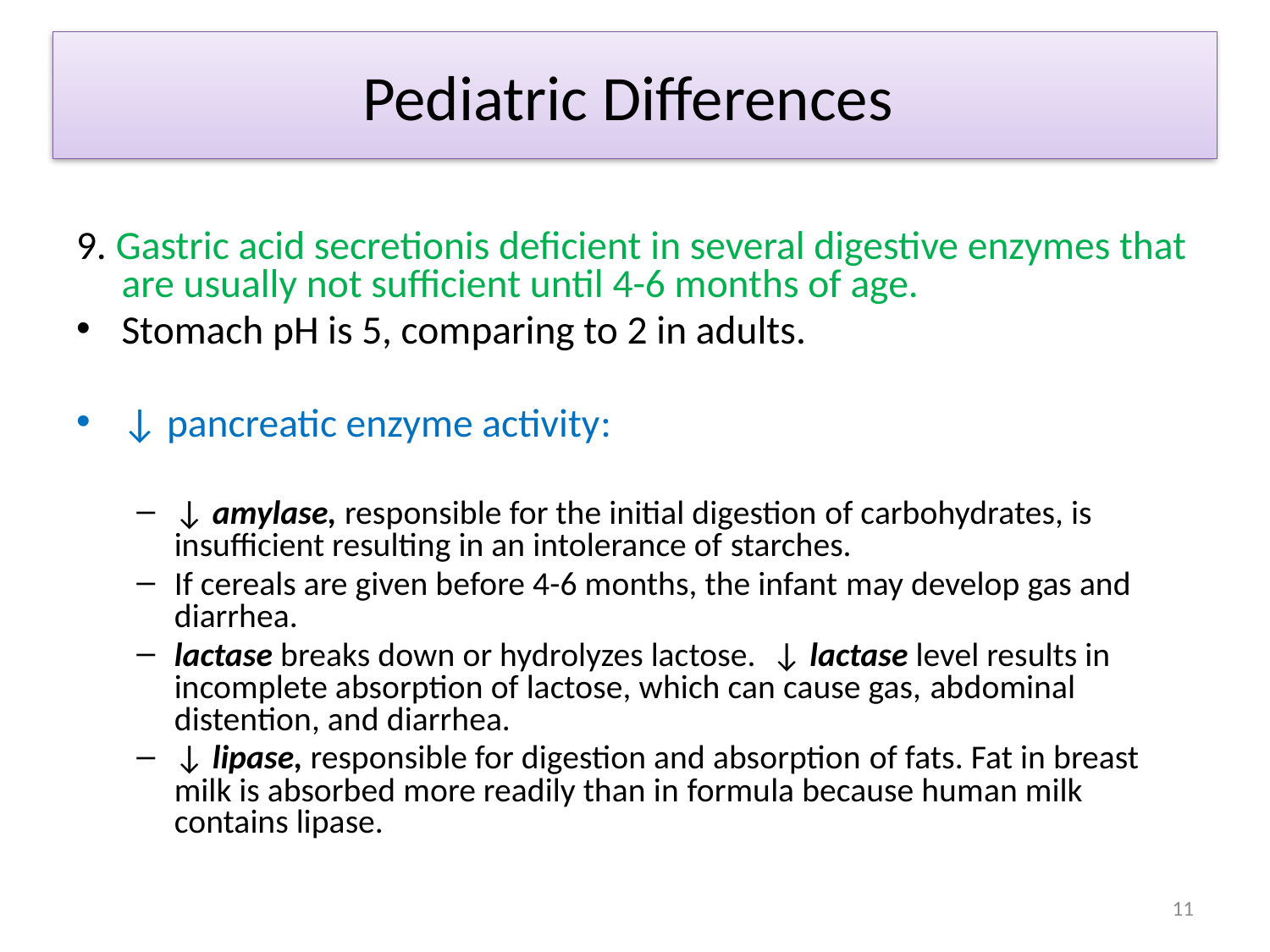

# Pediatric Differences
9. Gastric acid secretionis deficient in several digestive enzymes that are usually not sufficient until 4-6 months of age.
Stomach pH is 5, comparing to 2 in adults.

↓ pancreatic enzyme activity:

↓ amylase, responsible for the initial digestion of carbohydrates, is insufficient resulting in an intolerance of starches.
If cereals are given before 4-6 months, the infant may develop gas and diarrhea.
lactase breaks down or hydrolyzes lactose.  ↓ lactase level results in incomplete absorption of lactose, which can cause gas, abdominal distention, and diarrhea.
↓ lipase, responsible for digestion and absorption of fats. Fat in breast milk is absorbed more readily than in formula because human milk contains lipase.

11